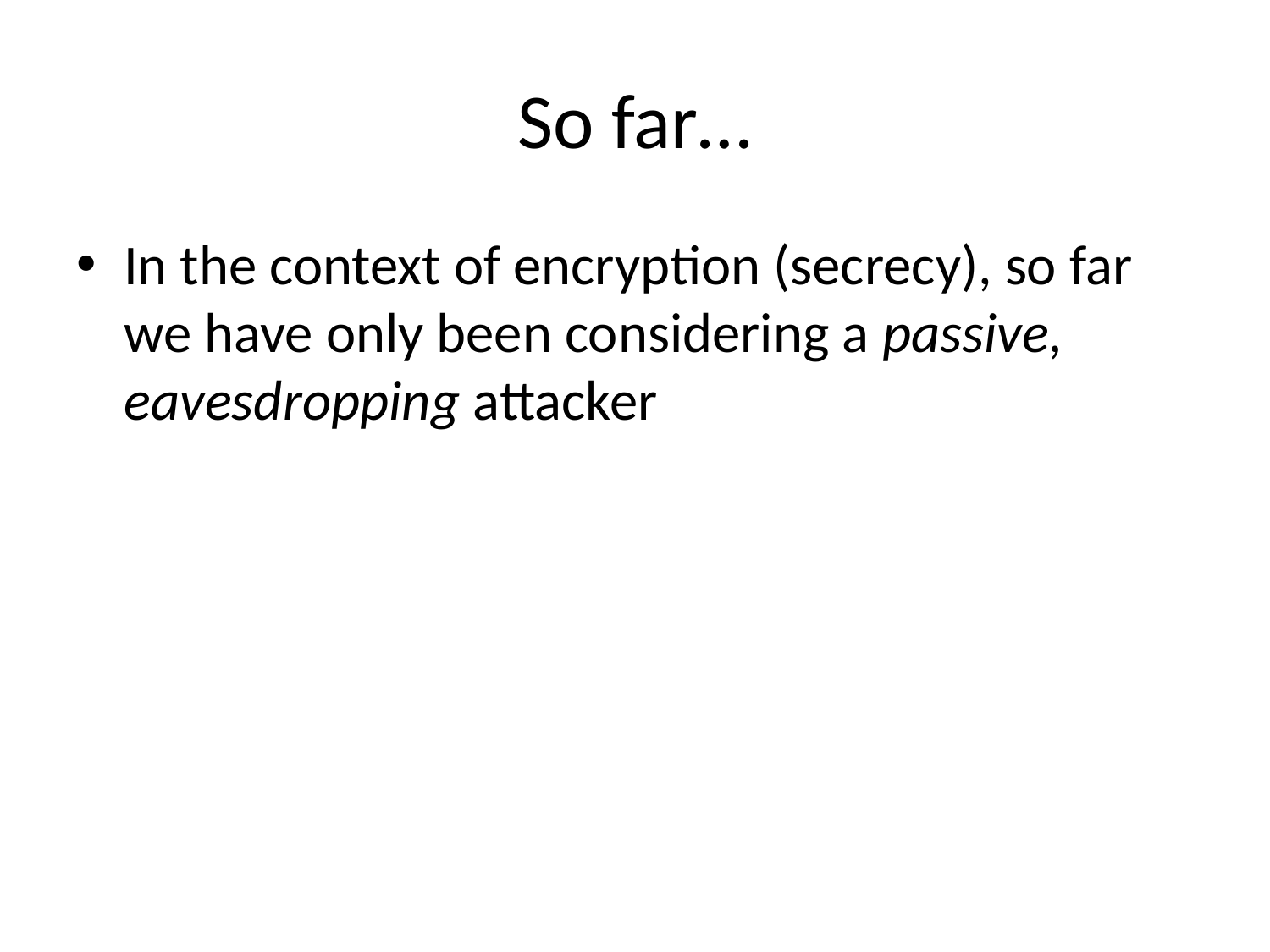

# So far…
In the context of encryption (secrecy), so far we have only been considering a passive, eavesdropping attacker